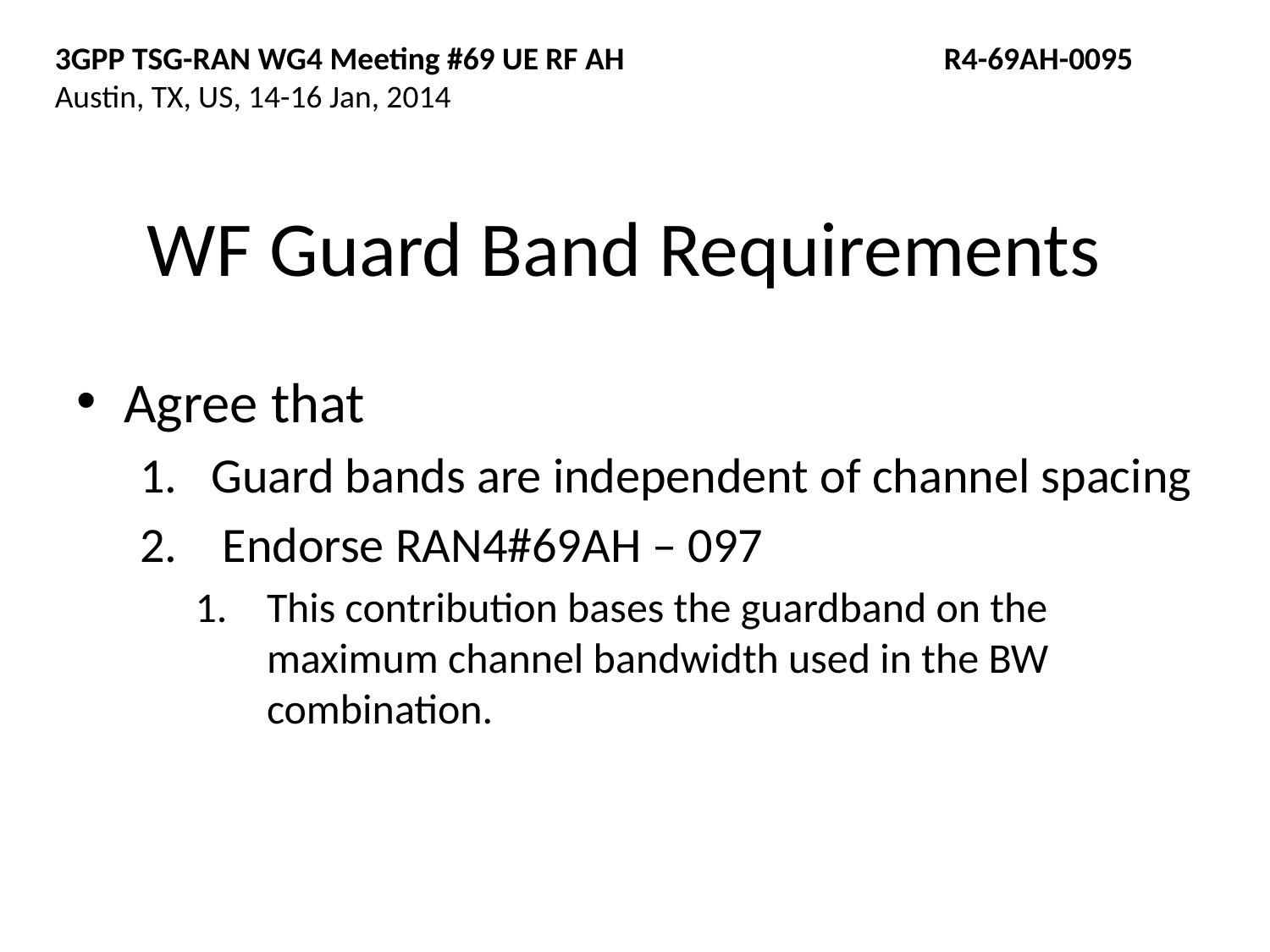

3GPP TSG-RAN WG4 Meeting #69 UE RF AH			R4-69AH-0095
Austin, TX, US, 14-16 Jan, 2014
# WF Guard Band Requirements
Agree that
Guard bands are independent of channel spacing
 Endorse RAN4#69AH – 097
This contribution bases the guardband on the maximum channel bandwidth used in the BW combination.